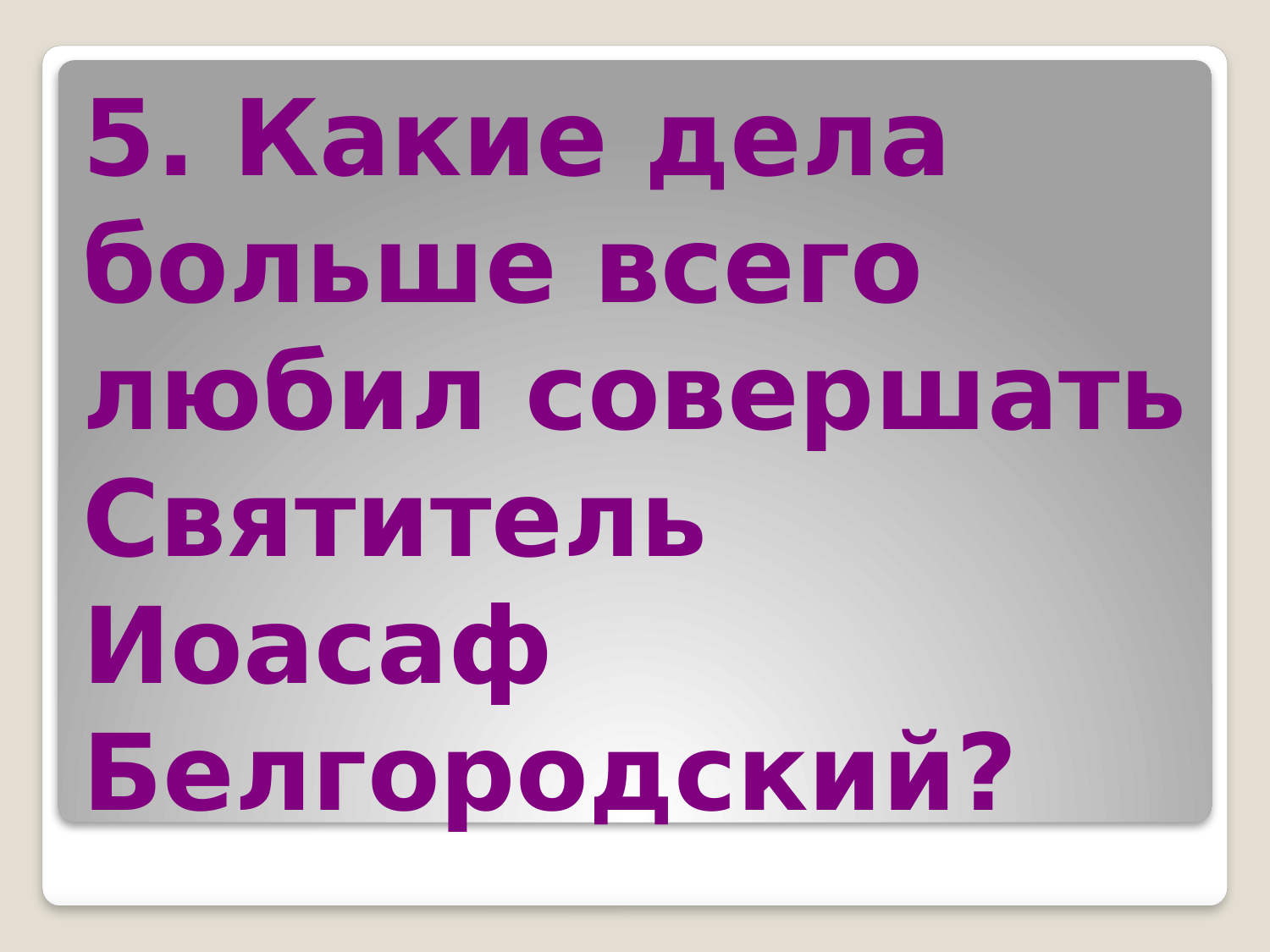

# 5. Какие дела больше всего любил совершать Святитель Иоасаф Белгородский?